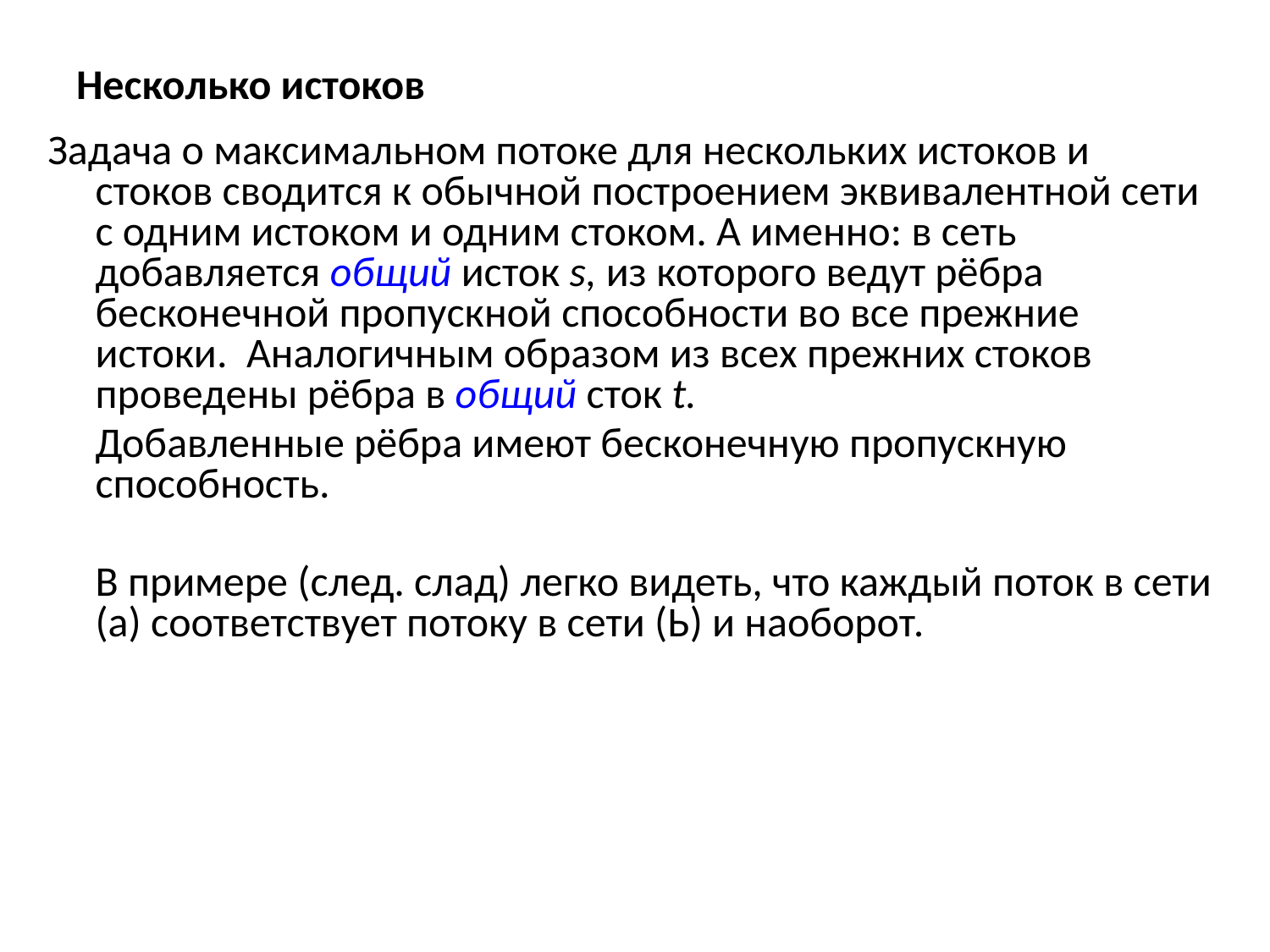

# Несколько истоков
Задача о максимальном потоке для нескольких истоков и стоков сводится к обычной построением эквивалентной сети с одним истоком и одним стоком. А именно: в сеть добавляется общий исток s, из которого ведут рёбра бесконечной пропускной способности во все прежние истоки.  Аналогичным образом из всех прежних стоков проведены рёбра в общий сток t.
	Добавленные рёбра имеют бесконечную пропускную способность.

	В примере (след. слад) легко видеть, что каждый поток в сети (а) соответствует потоку в сети (Ь) и наоборот.